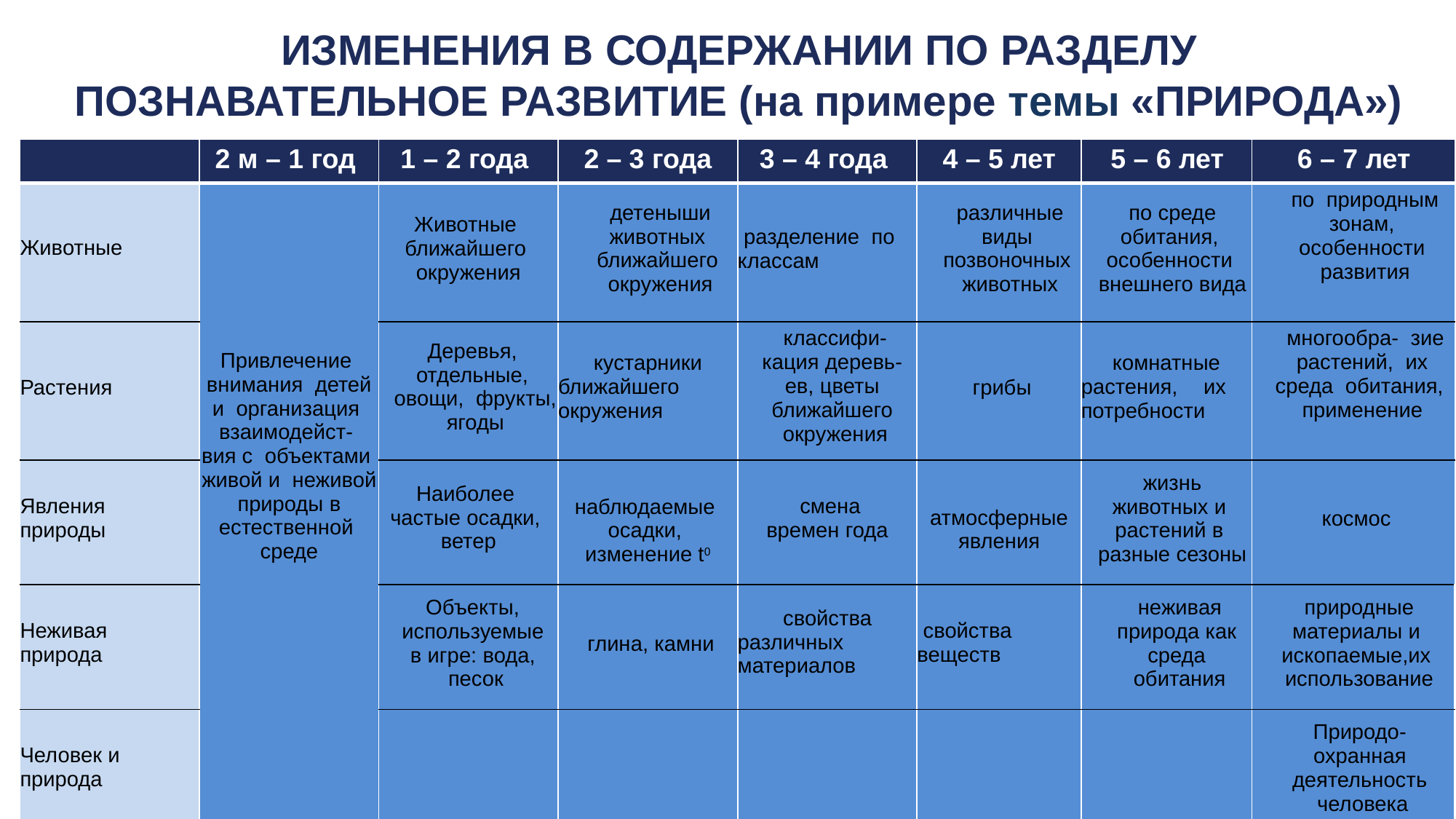

# ИЗМЕНЕНИЯ В СОДЕРЖАНИИ ПО РАЗДЕЛУ ПОЗНАВАТЕЛЬНОЕ РАЗВИТИЕ (на примере темы «ПРИРОДА»)
|  | 2 м – 1 год | 1 – 2 года | 2 – 3 года | 3 – 4 года | 4 – 5 лет | 5 – 6 лет | 6 – 7 лет |
| --- | --- | --- | --- | --- | --- | --- | --- |
| Животные | Привлечение внимания детей и организация взаимодейст- вия с объектами живой и неживой природы в естественной среде | Животные ближайшего окружения | детеныши животных ближайшего окружения | разделение по классам | различные виды позвоночных животных | по среде обитания, особенности внешнего вида | по природным зонам, особенности развития |
| Растения |  | Деревья, отдельные, овощи, фрукты, ягоды | кустарники ближайшего окружения | классифи- кация деревь- ев, цветы ближайшего окружения | грибы | комнатные растения, их потребности | многообра- зие растений, их среда обитания, применение |
| Явления природы |  | Наиболее частые осадки, ветер | наблюдаемые осадки, изменение t0 | смена времен года | атмосферные явления | жизнь животных и растений в разные сезоны | космос |
| Неживая природа |  | Объекты, используемые в игре: вода, песок | глина, камни | свойства различных материалов | свойства веществ | неживая природа как среда обитания | природные материалы и ископаемые,их использование |
| Человек и природа |  |  |  |  |  |  | Природо- охранная деятельность человека |